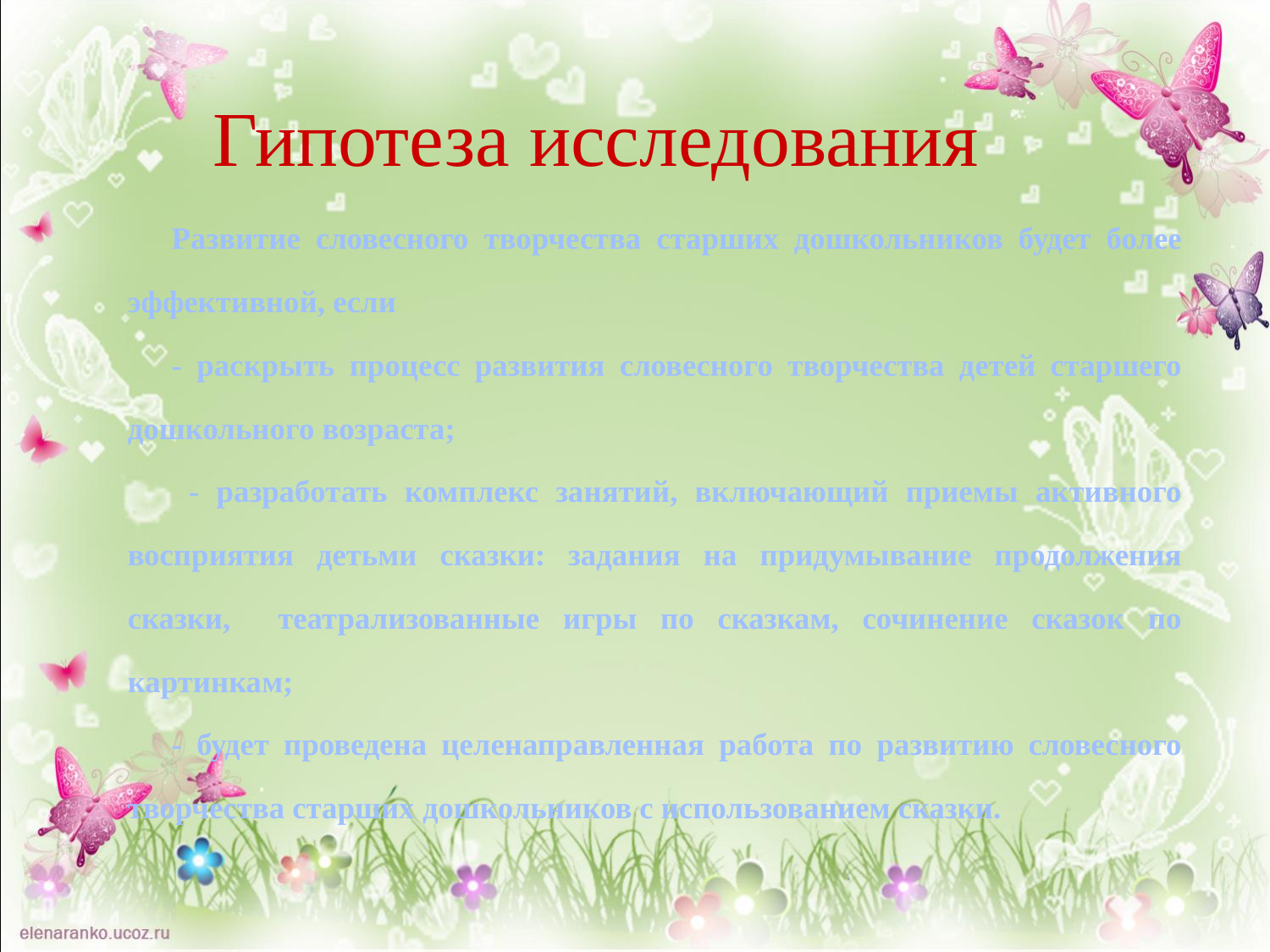

# Гипотеза исследования
Развитие словесного творчества старших дошкольников будет более эффективной, если
- раскрыть процесс развития словесного творчества детей старшего дошкольного возраста;
 - разработать комплекс занятий, включающий приемы активного восприятия детьми сказки: задания на придумывание продолжения сказки,  театрализованные игры по сказкам, сочинение сказок по картинкам;
- будет проведена целенаправленная работа по развитию словесного творчества старших дошкольников с использованием сказки.